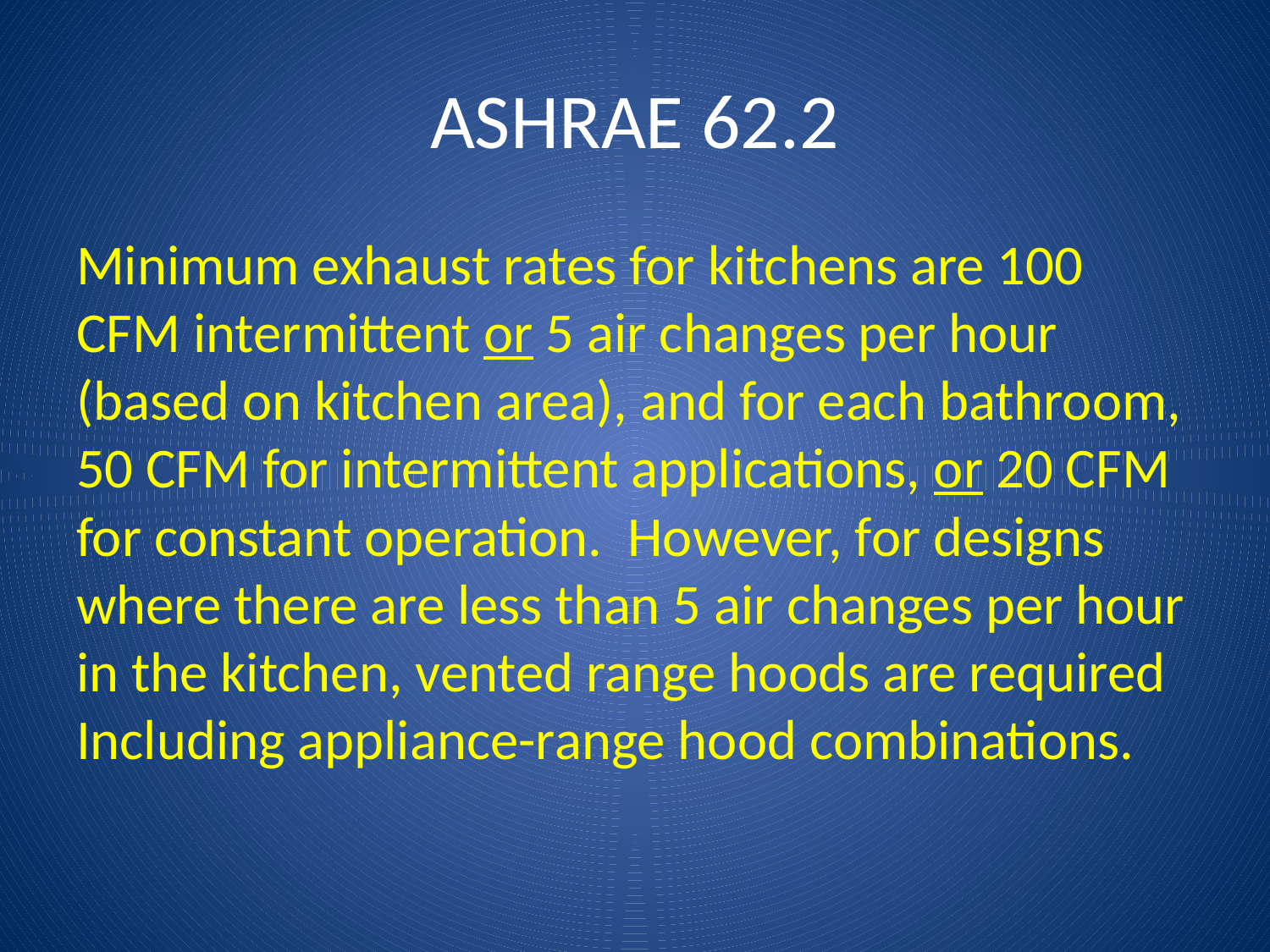

# ASHRAE 62.2
Minimum exhaust rates for kitchens are 100 CFM intermittent or 5 air changes per hour (based on kitchen area), and for each bathroom, 50 CFM for intermittent applications, or 20 CFM for constant operation.  However, for designs where there are less than 5 air changes per hour in the kitchen, vented range hoods are required Including appliance-range hood combinations.